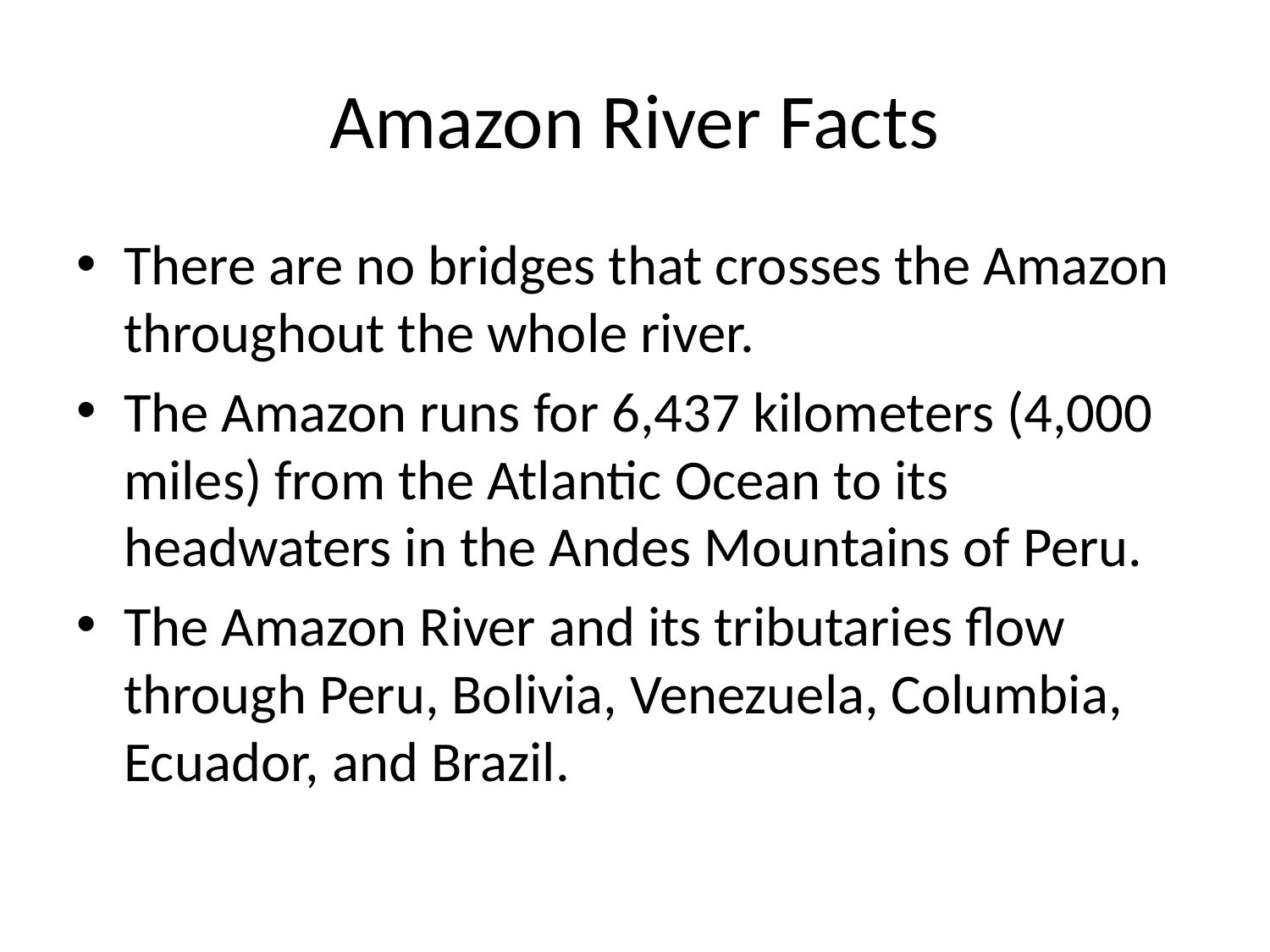

# Amazon River Facts
There are no bridges that crosses the Amazon throughout the whole river.
The Amazon runs for 6,437 kilometers (4,000 miles) from the Atlantic Ocean to its headwaters in the Andes Mountains of Peru.
The Amazon River and its tributaries flow through Peru, Bolivia, Venezuela, Columbia, Ecuador, and Brazil.